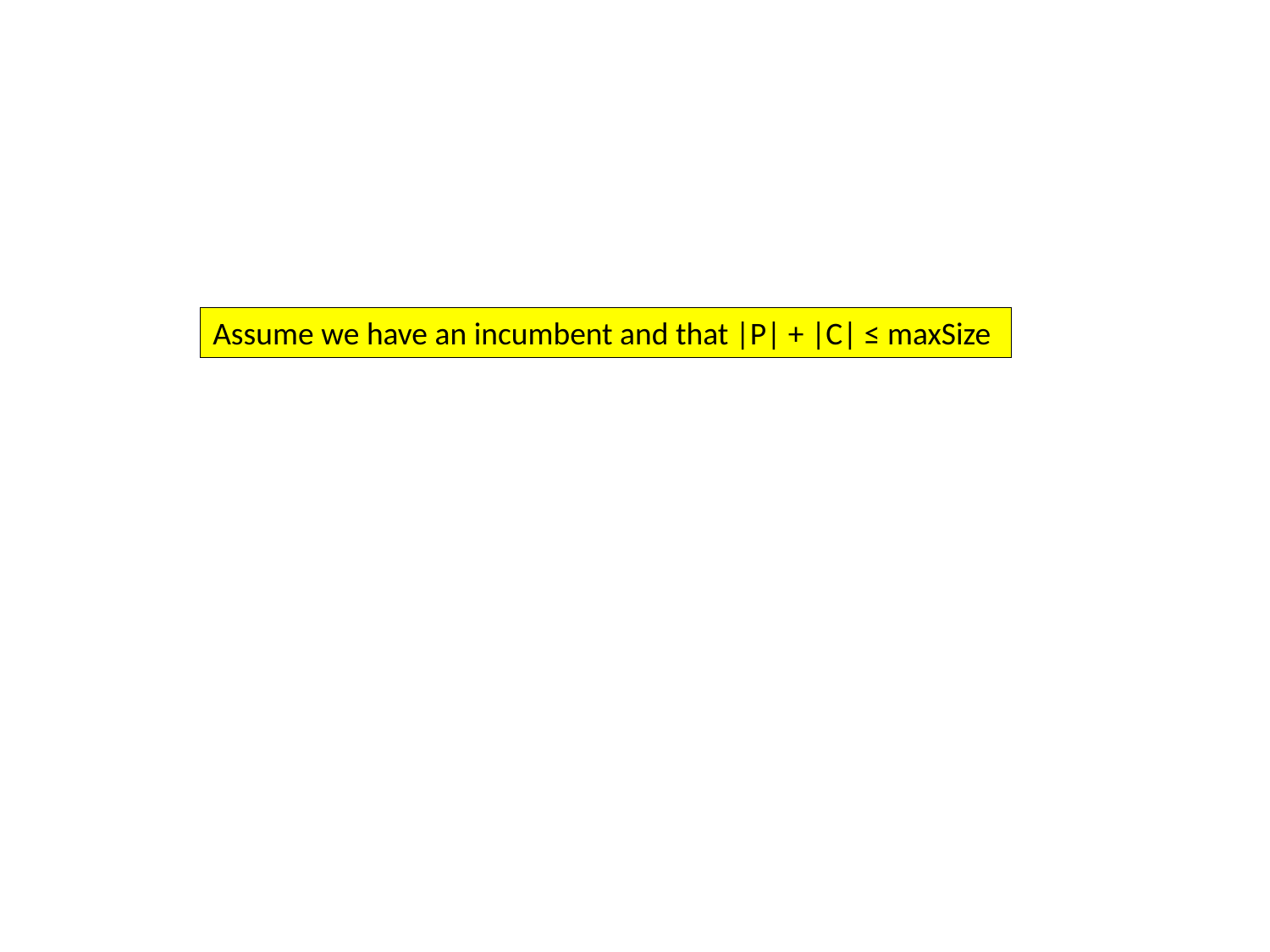

Assume we have an incumbent and that |P| + |C| ≤ maxSize